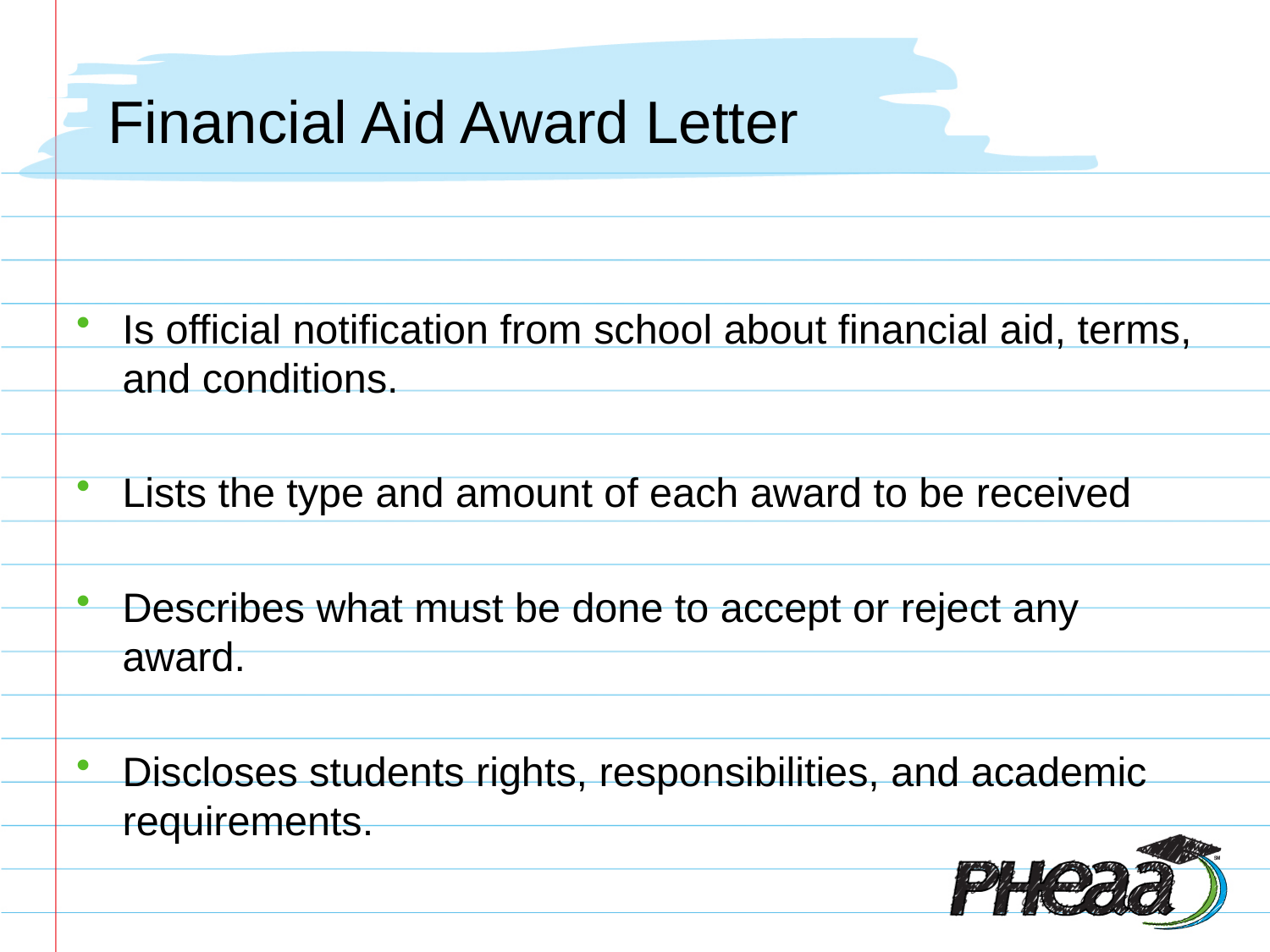

# Financial Aid Award Letter
Is official notification from school about financial aid, terms, and conditions.

Lists the type and amount of each award to be received

Describes what must be done to accept or reject any award.

Discloses students rights, responsibilities, and academic requirements.